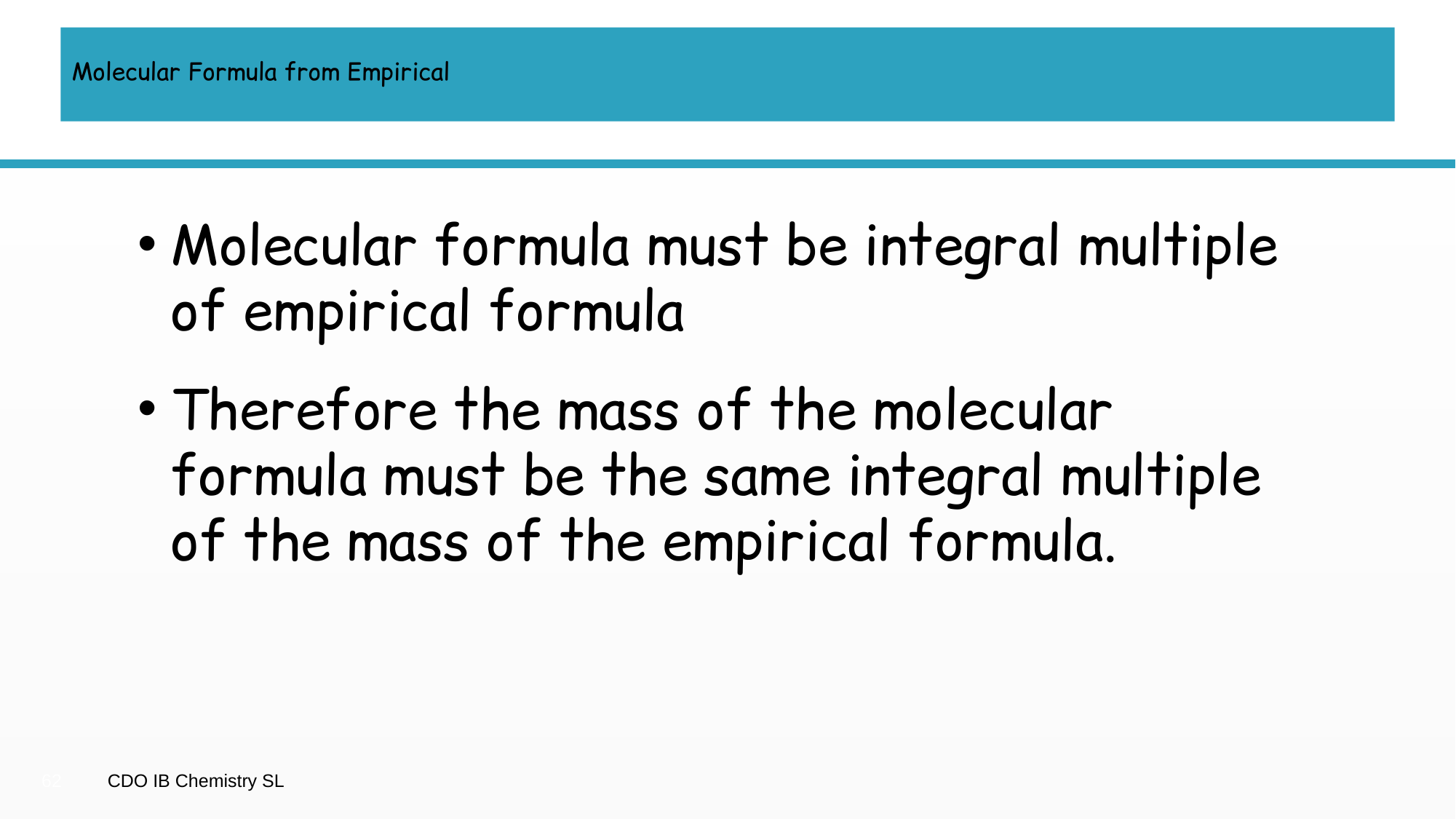

# Molecular Formula from Empirical
Molecular formula must be integral multiple of empirical formula
Therefore the mass of the molecular formula must be the same integral multiple of the mass of the empirical formula.
62
CDO IB Chemistry SL